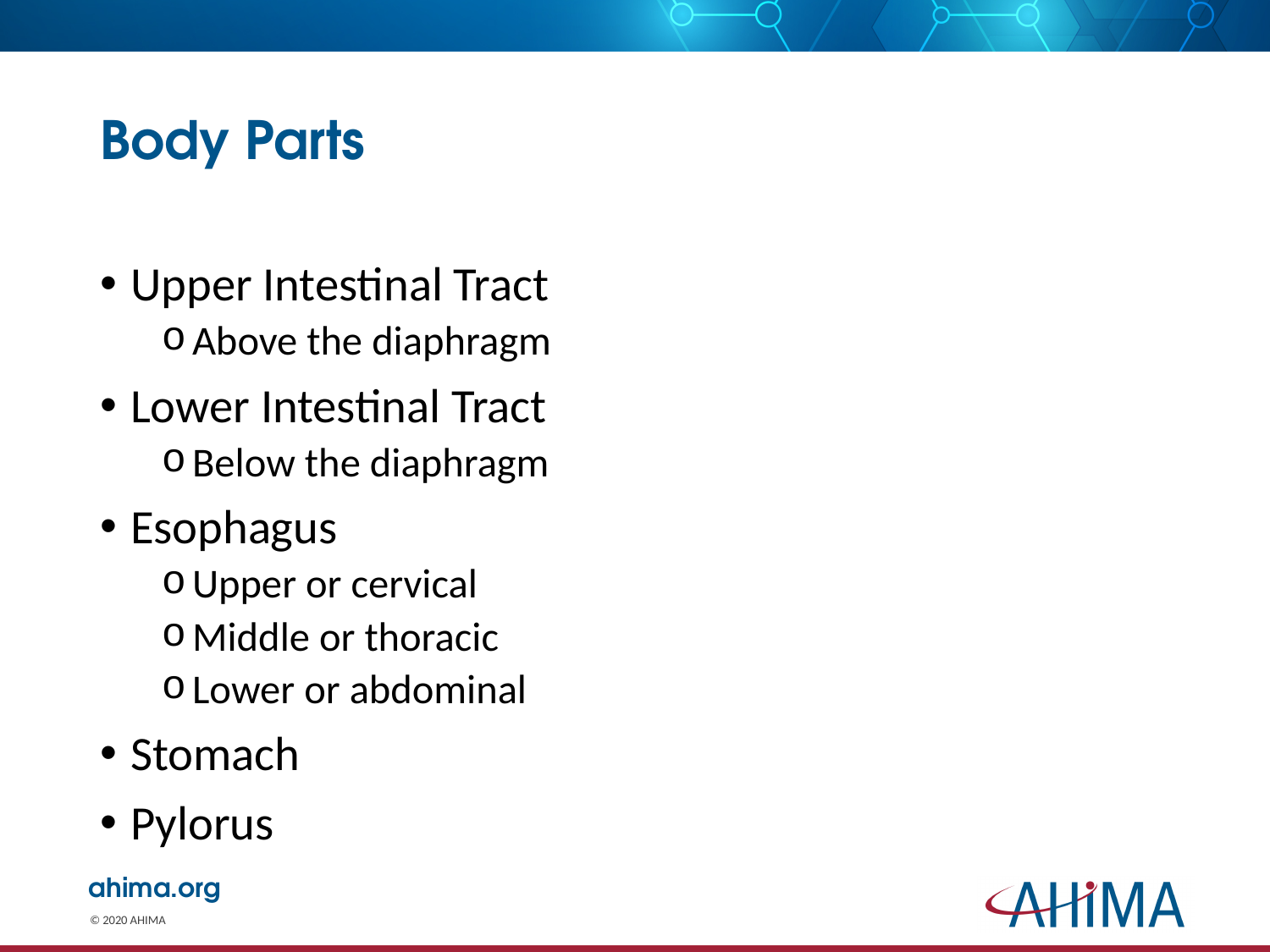

# Body Parts
Upper Intestinal Tract
Above the diaphragm
Lower Intestinal Tract
Below the diaphragm
Esophagus
Upper or cervical
Middle or thoracic
Lower or abdominal
Stomach
Pylorus